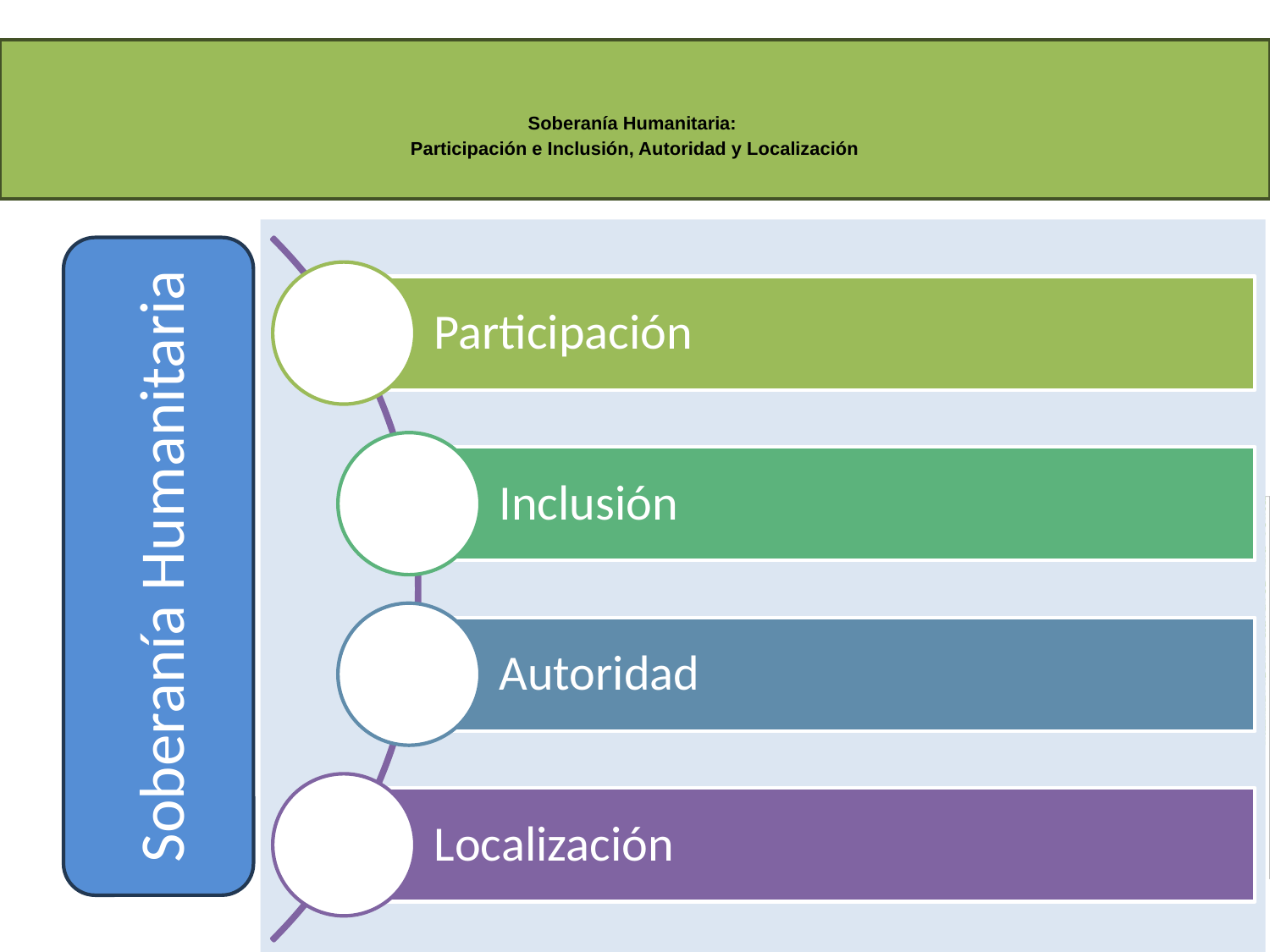

# Soberanía Humanitaria: Participación e Inclusión, Autoridad y Localización
Participación
Inclusión
Autoridad
Localización
Soberanía Humanitaria